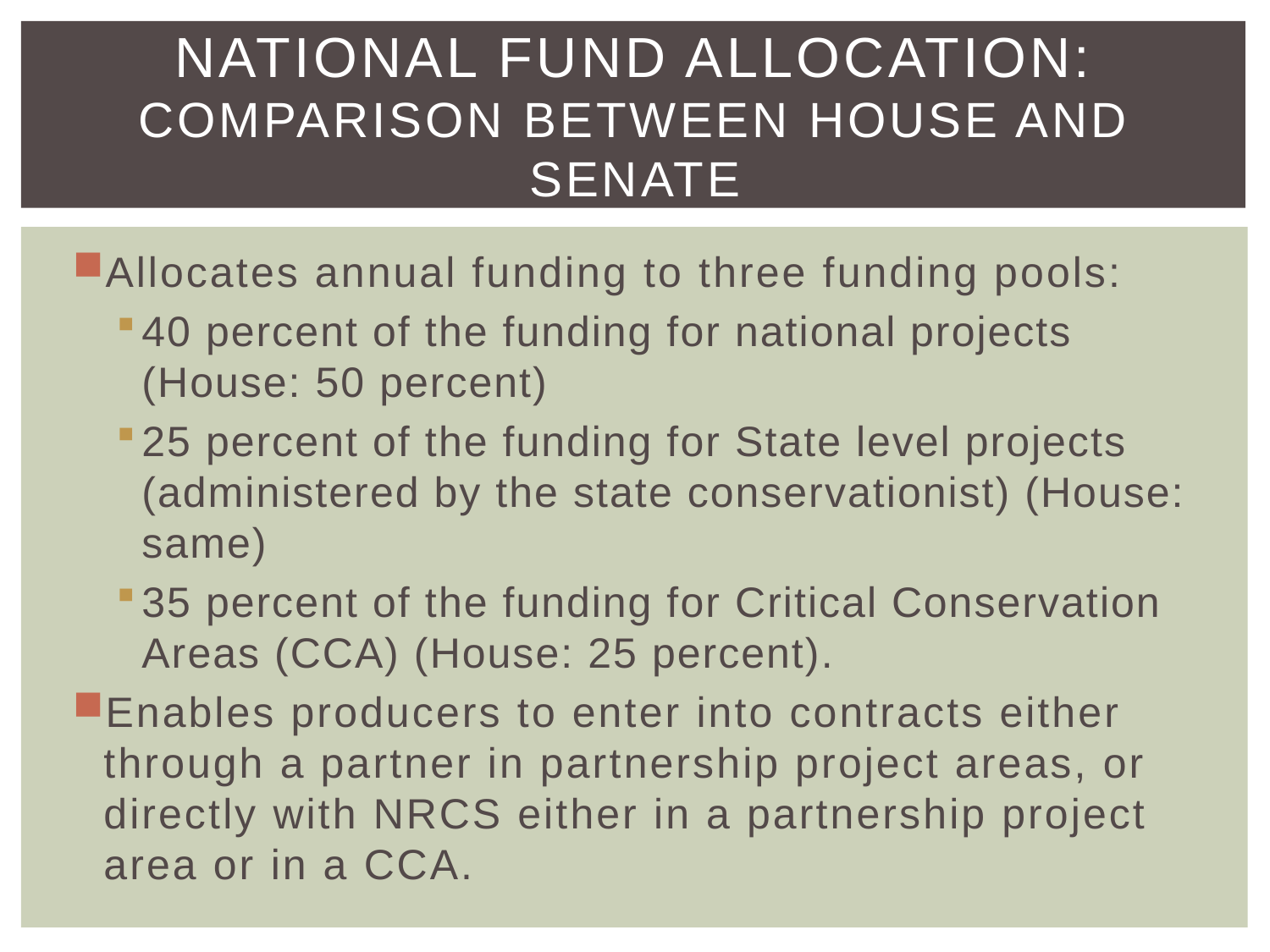

# NATIONAL FUND ALLOCATION: COMPARISON BETWEEN HOUSE AND SENATE
Allocates annual funding to three funding pools:
40 percent of the funding for national projects (House: 50 percent)
25 percent of the funding for State level projects (administered by the state conservationist) (House: same)
35 percent of the funding for Critical Conservation Areas (CCA) (House: 25 percent).
Enables producers to enter into contracts either through a partner in partnership project areas, or directly with NRCS either in a partnership project area or in a CCA.